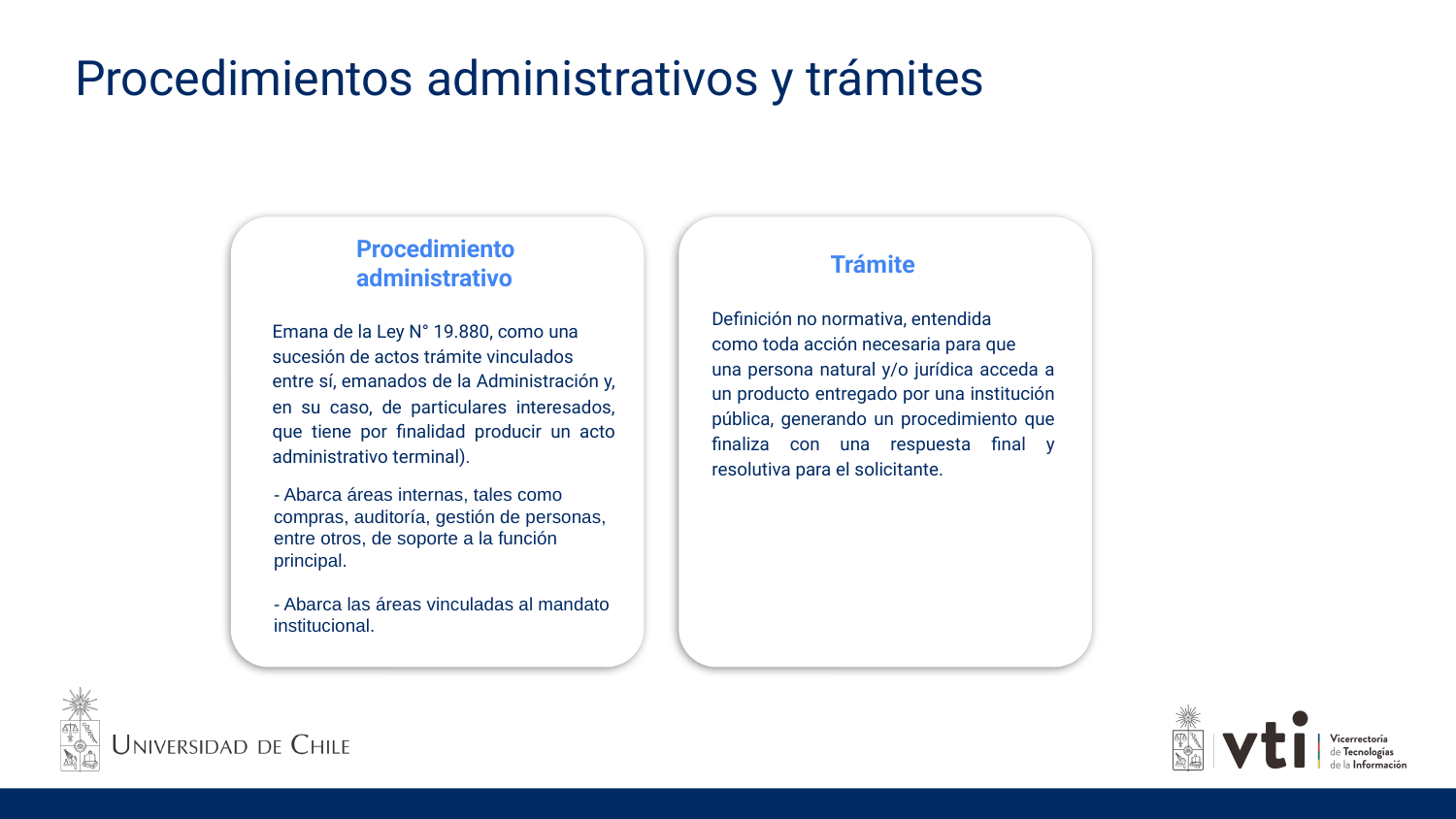

Procedimientos administrativos y trámites

Procedimiento administrativo
Trámite
Definición no normativa, entendida
como toda acción necesaria para que
una persona natural y/o jurídica acceda a un producto entregado por una institución pública, generando un procedimiento que finaliza con una respuesta final y resolutiva para el solicitante.
Emana de la Ley N° 19.880, como una
sucesión de actos trámite vinculados
entre sí, emanados de la Administración y, en su caso, de particulares interesados, que tiene por finalidad producir un acto administrativo terminal).
- Abarca áreas internas, tales como compras, auditoría, gestión de personas, entre otros, de soporte a la función principal.

- Abarca las áreas vinculadas al mandato institucional.